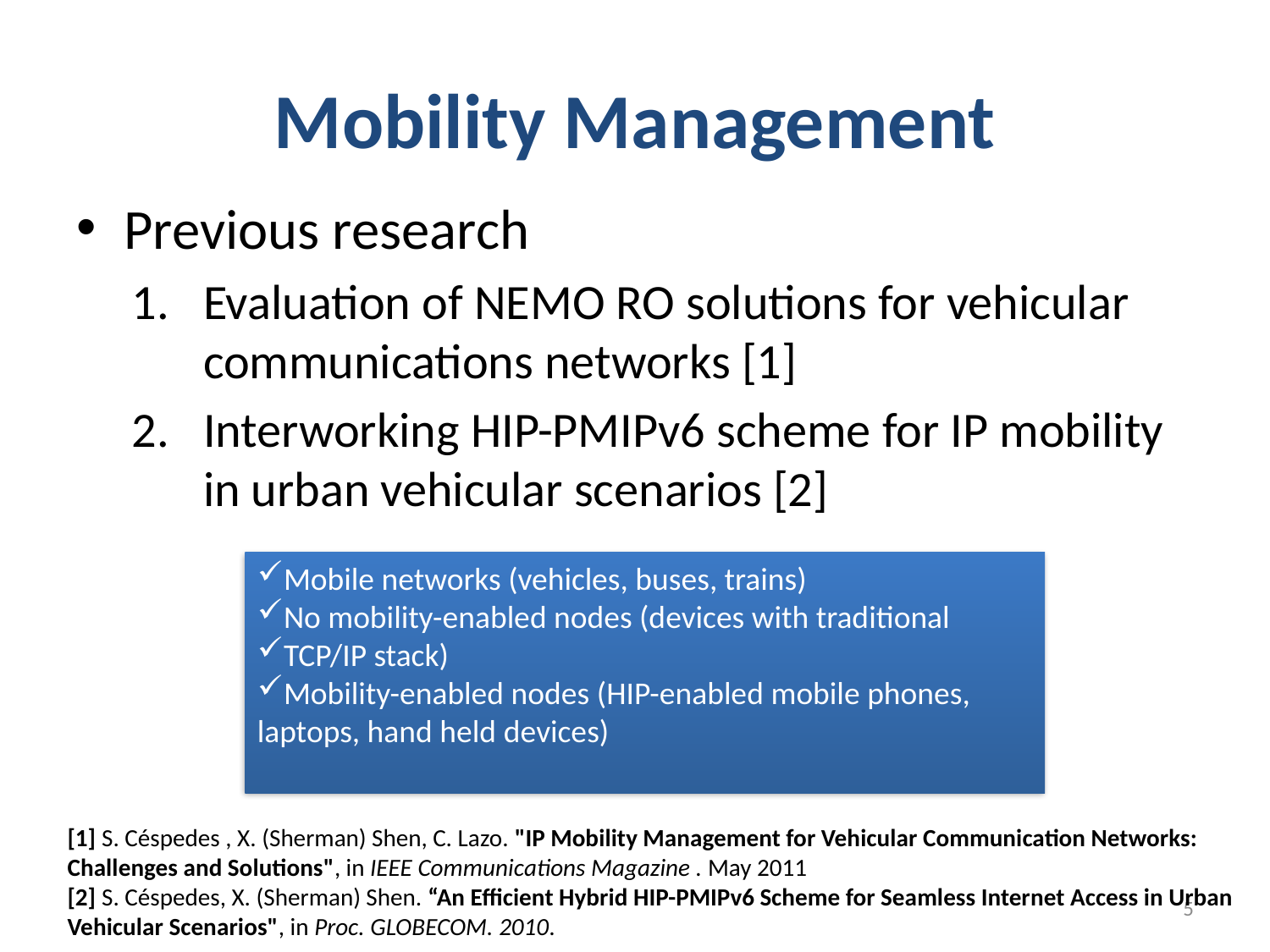

# Mobility Management
Previous research
Evaluation of NEMO RO solutions for vehicular communications networks [1]
Interworking HIP-PMIPv6 scheme for IP mobility in urban vehicular scenarios [2]

Mobile networks (vehicles, buses, trains)
No mobility-enabled nodes (devices with traditional
TCP/IP stack)
Mobility-enabled nodes (HIP-enabled mobile phones, laptops, hand held devices)

[1] S. Céspedes , X. (Sherman) Shen, C. Lazo. "IP Mobility Management for Vehicular Communication Networks: Challenges and Solutions", in IEEE Communications Magazine . May 2011
[2] S. Céspedes, X. (Sherman) Shen. “An Efficient Hybrid HIP-PMIPv6 Scheme for Seamless Internet Access in Urban Vehicular Scenarios", in Proc. GLOBECOM. 2010.
5